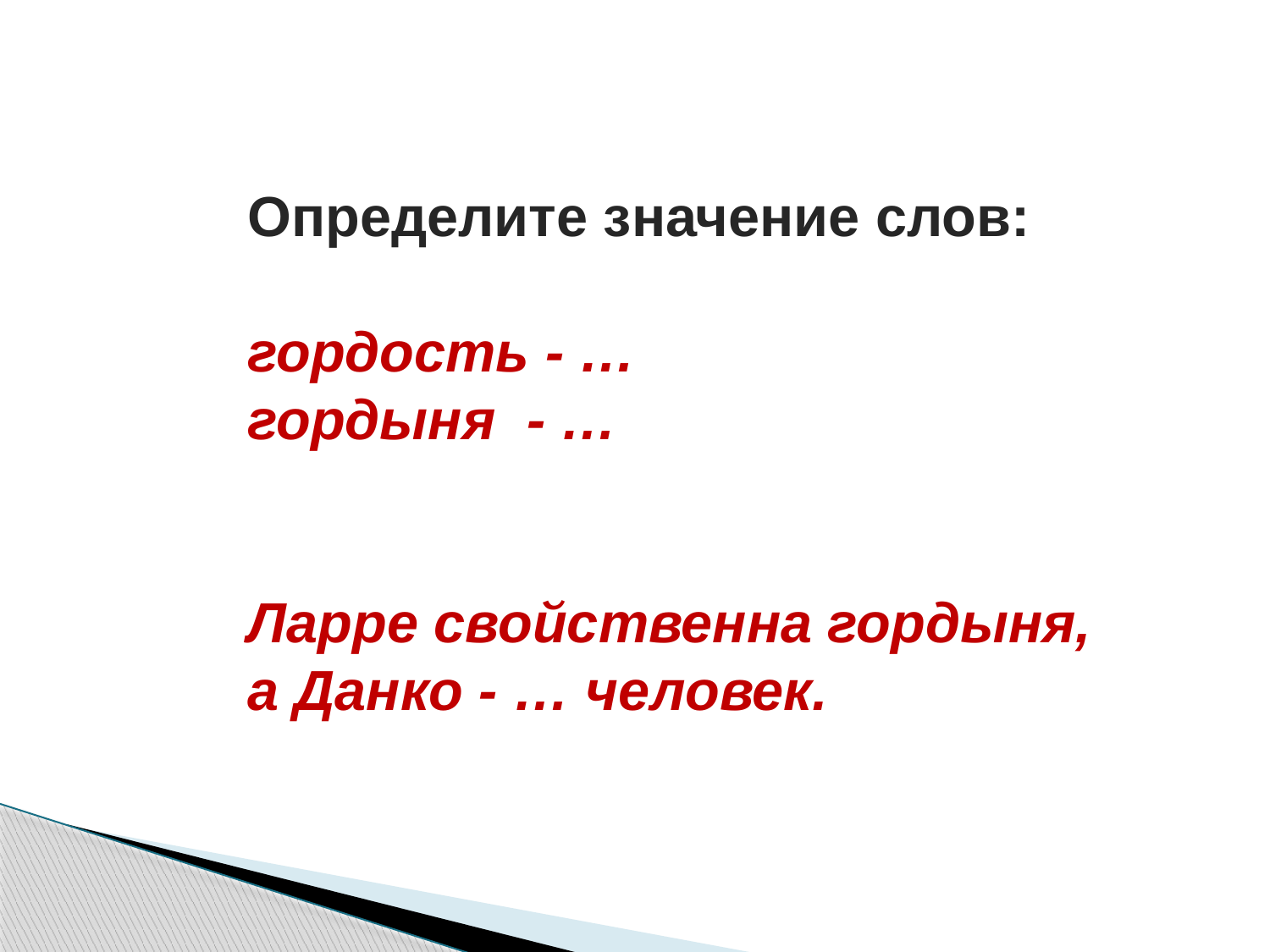

Определите значение слов:

гордость - …
гордыня  - …

Ларре свойственна гордыня, а Данко - … человек.